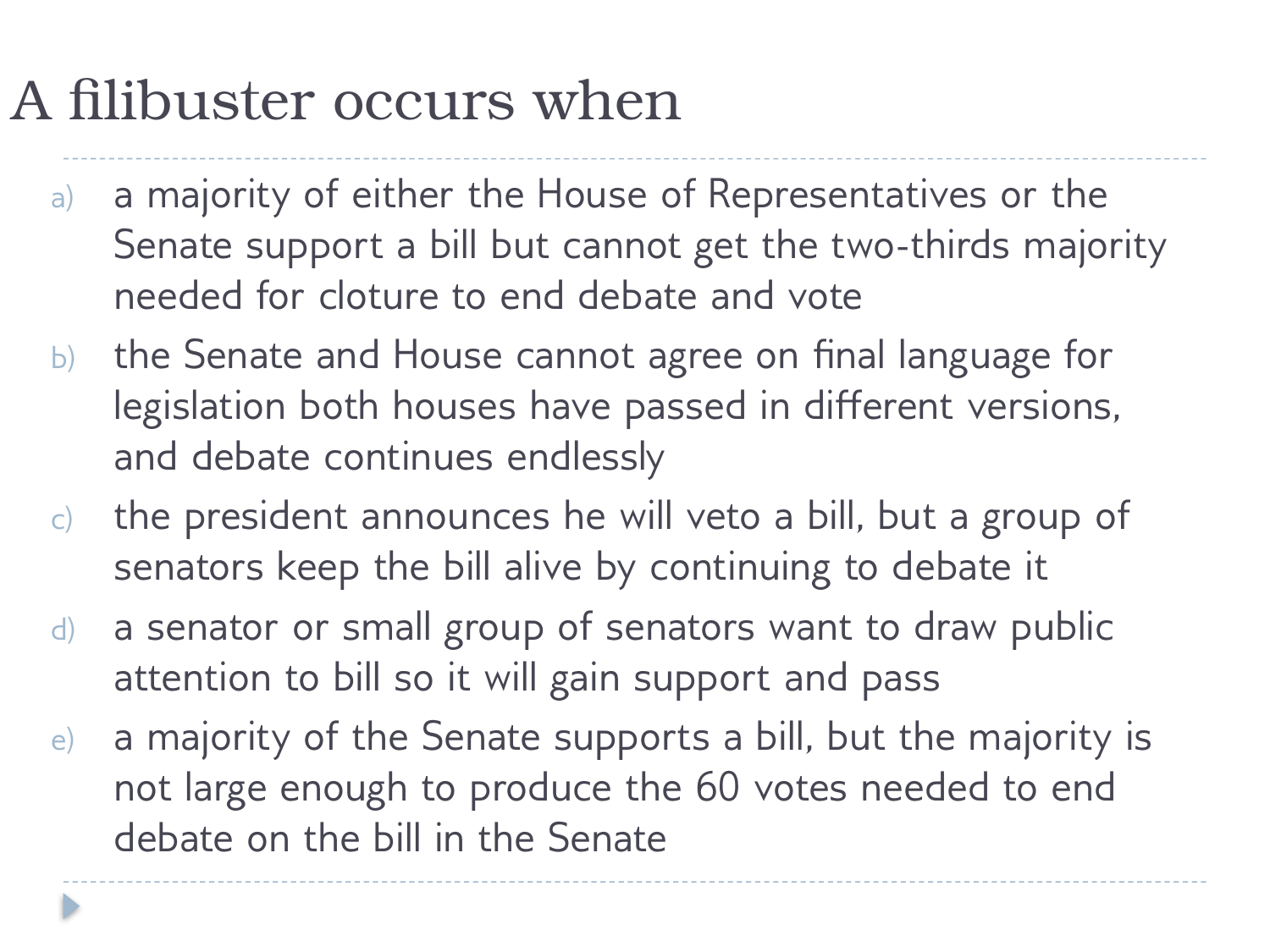

# A filibuster occurs when
a majority of either the House of Representatives or the Senate support a bill but cannot get the two-thirds majority needed for cloture to end debate and vote
the Senate and House cannot agree on final language for legislation both houses have passed in different versions, and debate continues endlessly
the president announces he will veto a bill, but a group of senators keep the bill alive by continuing to debate it
a senator or small group of senators want to draw public attention to bill so it will gain support and pass
a majority of the Senate supports a bill, but the majority is not large enough to produce the 60 votes needed to end debate on the bill in the Senate